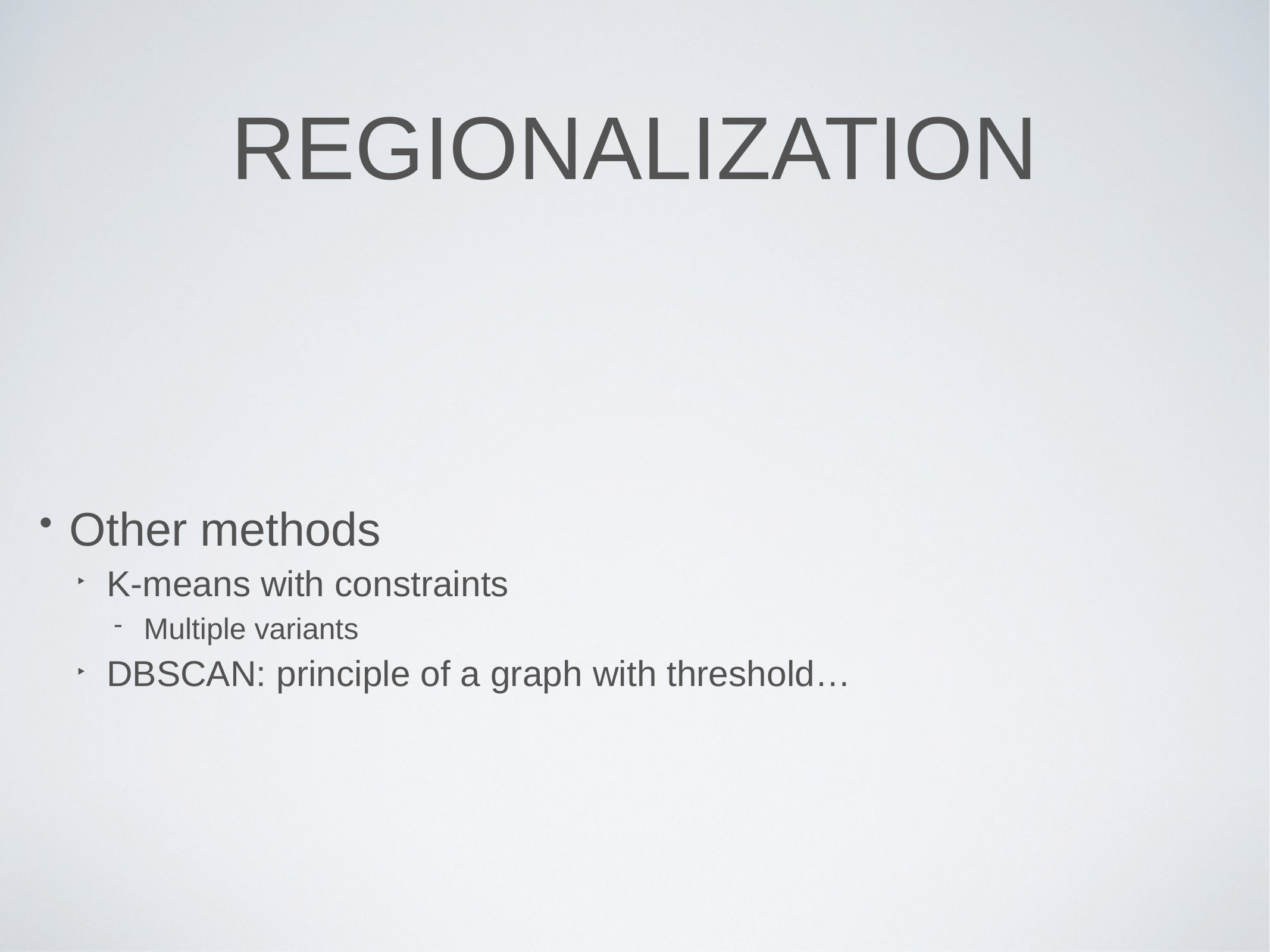

108
# Regionalization
Other methods
K-means with constraints
Multiple variants
DBSCAN: principle of a graph with threshold…